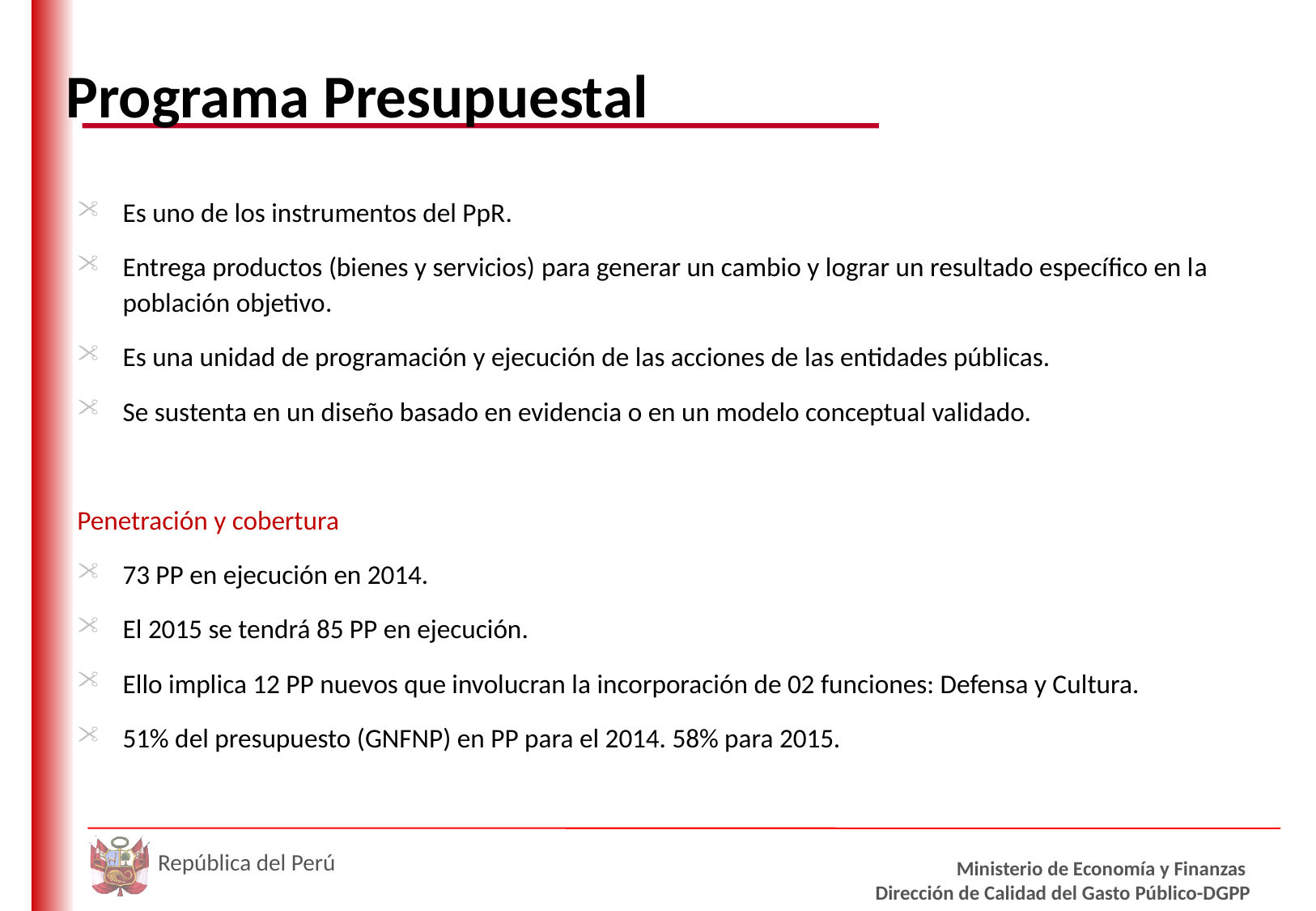

# Programa Presupuestal
Es uno de los instrumentos del PpR.
Entrega productos (bienes y servicios) para generar un cambio y lograr un resultado específico en la población objetivo.
Es una unidad de programación y ejecución de las acciones de las entidades públicas.
Se sustenta en un diseño basado en evidencia o en un modelo conceptual validado.

Penetración y cobertura
73 PP en ejecución en 2014.
El 2015 se tendrá 85 PP en ejecución.
Ello implica 12 PP nuevos que involucran la incorporación de 02 funciones: Defensa y Cultura.
51% del presupuesto (GNFNP) en PP para el 2014. 58% para 2015.